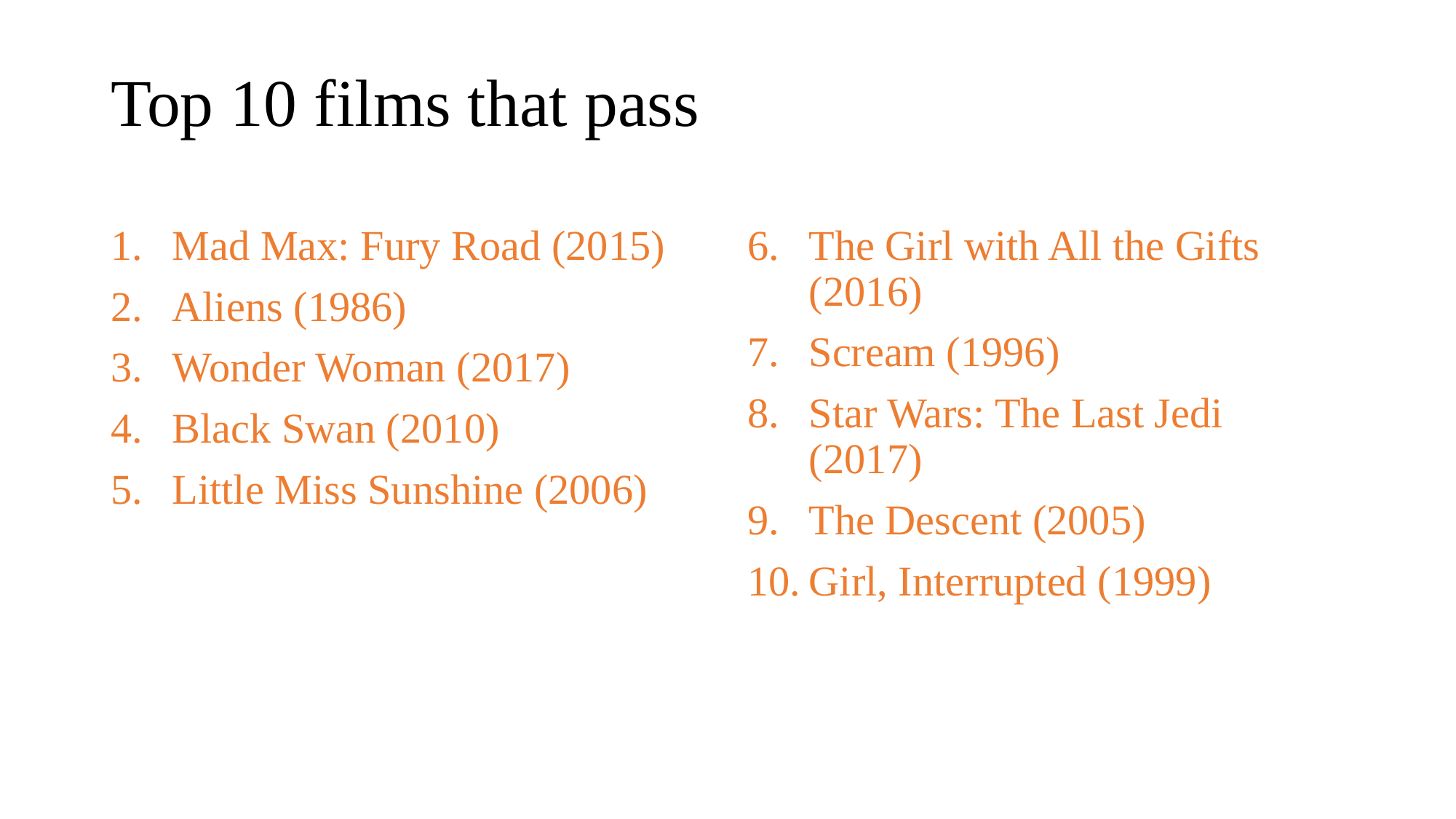

# Top 10 films that pass
Mad Max: Fury Road (2015)
Aliens (1986)
Wonder Woman (2017)
Black Swan (2010)
Little Miss Sunshine (2006)
The Girl with All the Gifts (2016)
Scream (1996)
Star Wars: The Last Jedi (2017)
The Descent (2005)
Girl, Interrupted (1999)